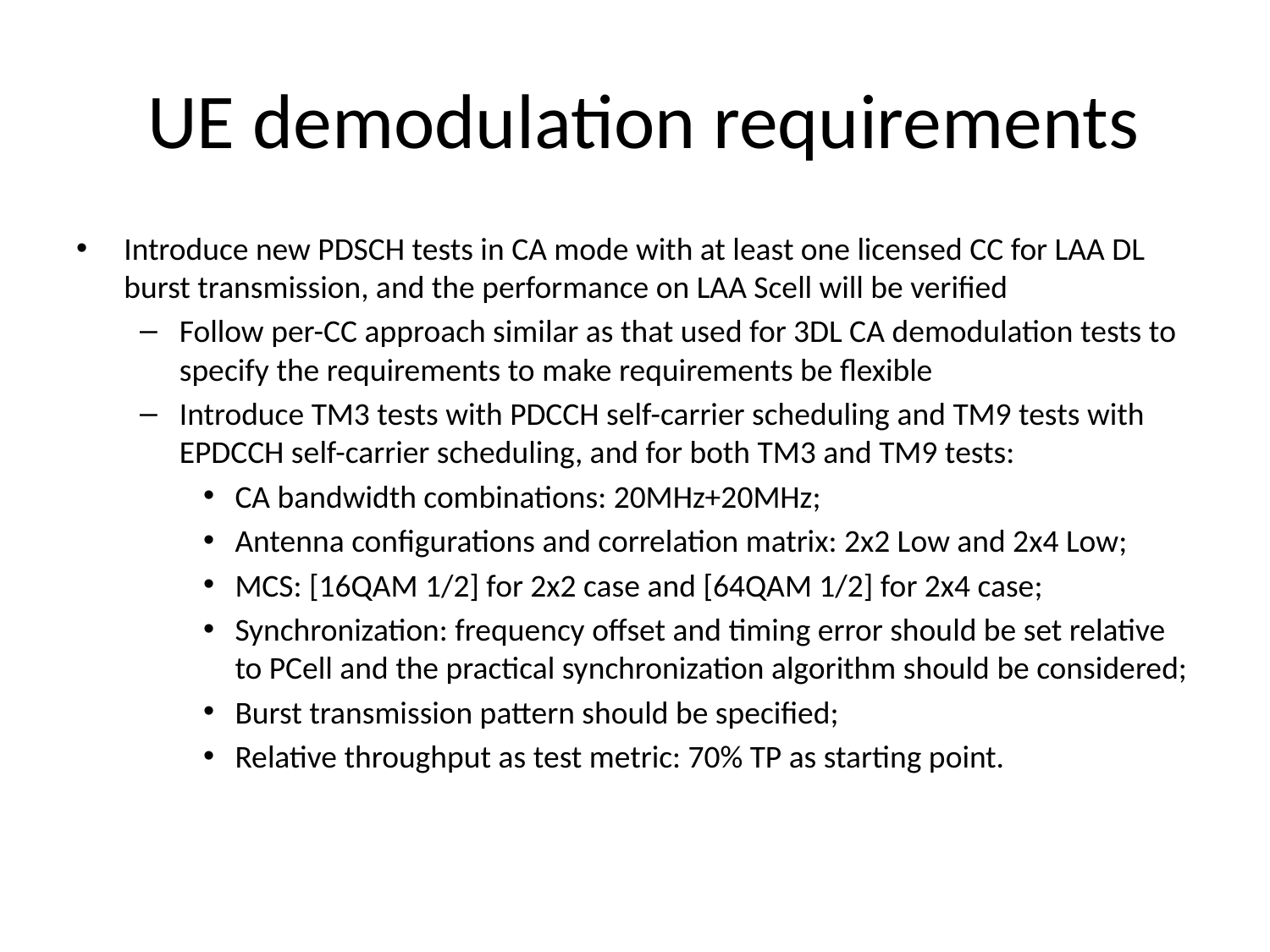

# UE demodulation requirements
Introduce new PDSCH tests in CA mode with at least one licensed CC for LAA DL burst transmission, and the performance on LAA Scell will be verified
Follow per-CC approach similar as that used for 3DL CA demodulation tests to specify the requirements to make requirements be flexible
Introduce TM3 tests with PDCCH self-carrier scheduling and TM9 tests with EPDCCH self-carrier scheduling, and for both TM3 and TM9 tests:
CA bandwidth combinations: 20MHz+20MHz;
Antenna configurations and correlation matrix: 2x2 Low and 2x4 Low;
MCS: [16QAM 1/2] for 2x2 case and [64QAM 1/2] for 2x4 case;
Synchronization: frequency offset and timing error should be set relative to PCell and the practical synchronization algorithm should be considered;
Burst transmission pattern should be specified;
Relative throughput as test metric: 70% TP as starting point.